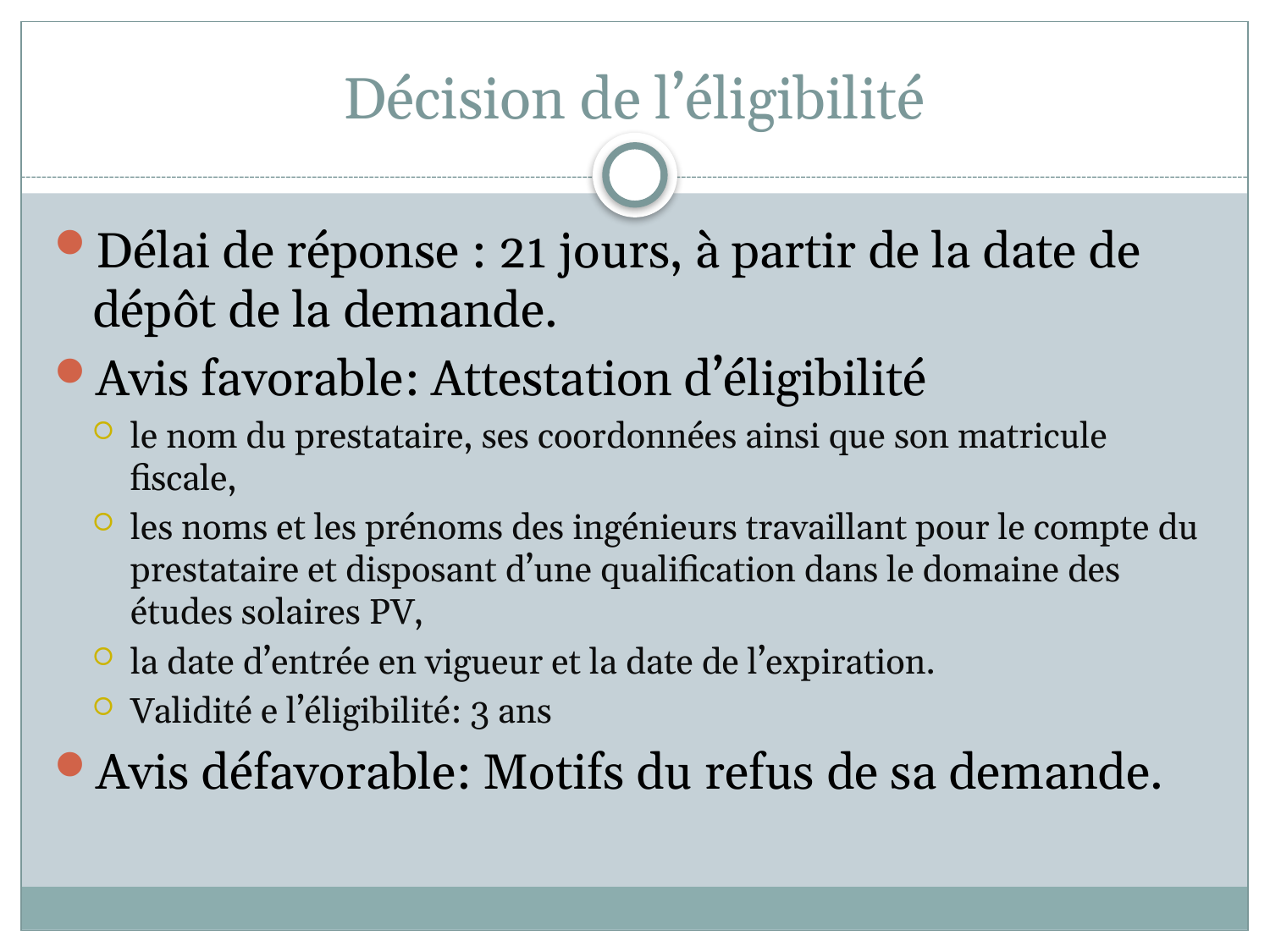

# Décision de l’éligibilité
Délai de réponse : 21 jours, à partir de la date de dépôt de la demande.
Avis favorable: Attestation d’éligibilité
le nom du prestataire, ses coordonnées ainsi que son matricule fiscale,
les noms et les prénoms des ingénieurs travaillant pour le compte du prestataire et disposant d’une qualification dans le domaine des études solaires PV,
la date d’entrée en vigueur et la date de l’expiration.
Validité e l’éligibilité: 3 ans
Avis défavorable: Motifs du refus de sa demande.